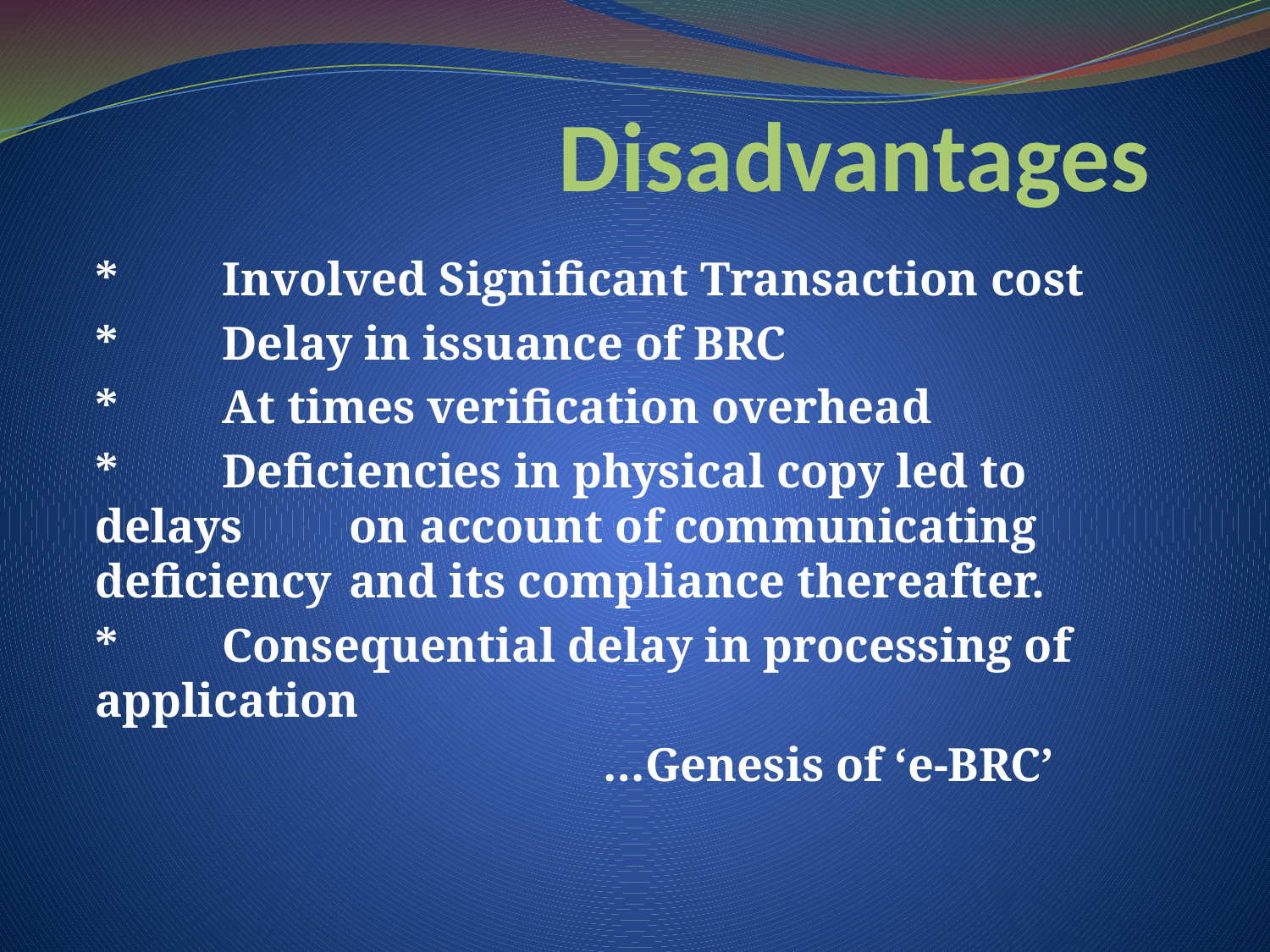

# Disadvantages
*	Involved Significant Transaction cost
*	Delay in issuance of BRC
*	At times verification overhead
*	Deficiencies in physical copy led to delays 	on account of communicating deficiency 	and its compliance thereafter.
*	Consequential delay in processing of 	application
				…Genesis of ‘e-BRC’